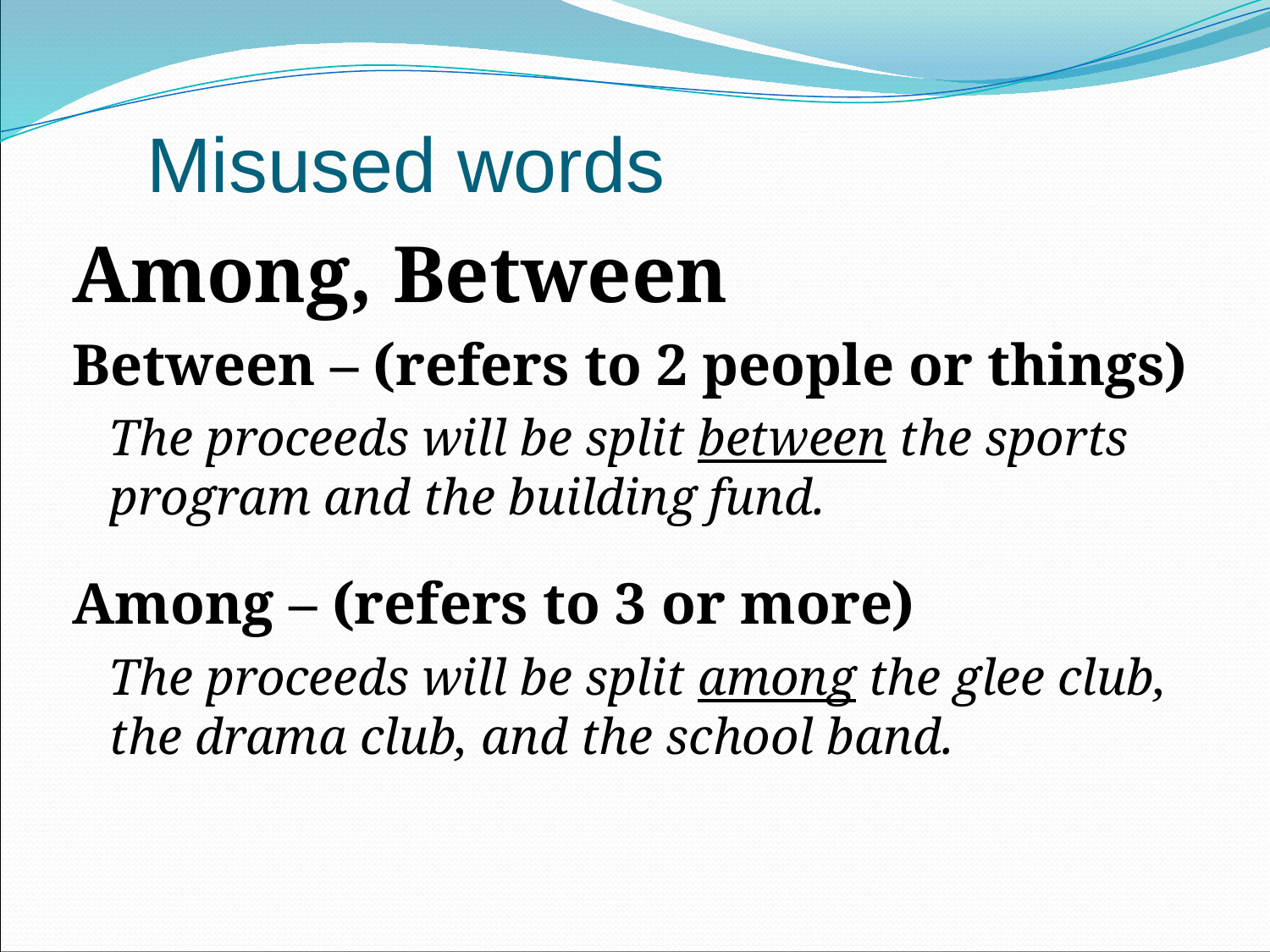

# Misused words
Among, Between
Between – (refers to 2 people or things)
The proceeds will be split between the sports program and the building fund.
Among – (refers to 3 or more)
The proceeds will be split among the glee club, the drama club, and the school band.